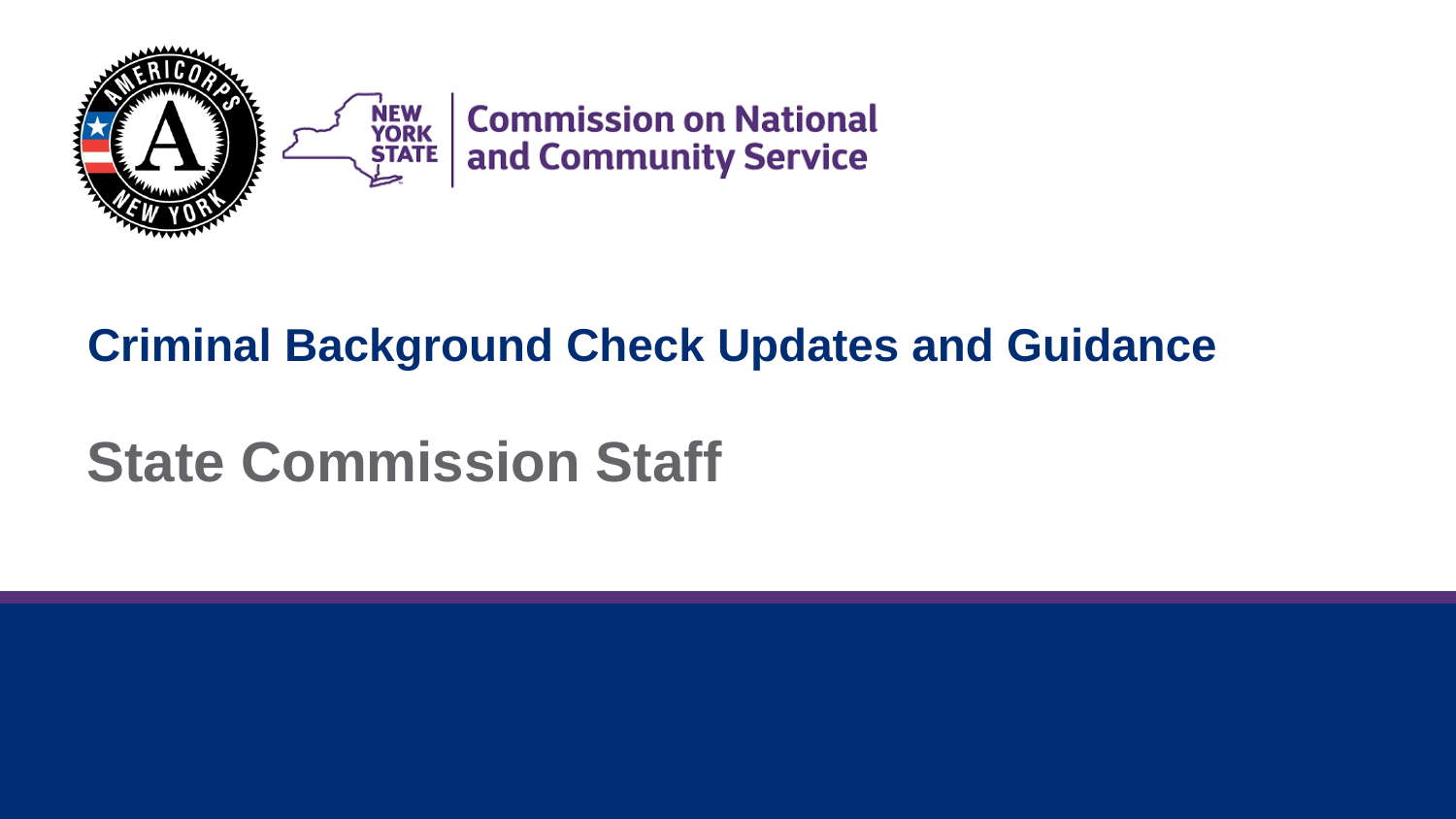

# Criminal Background Check Updates and Guidance
State Commission Staff